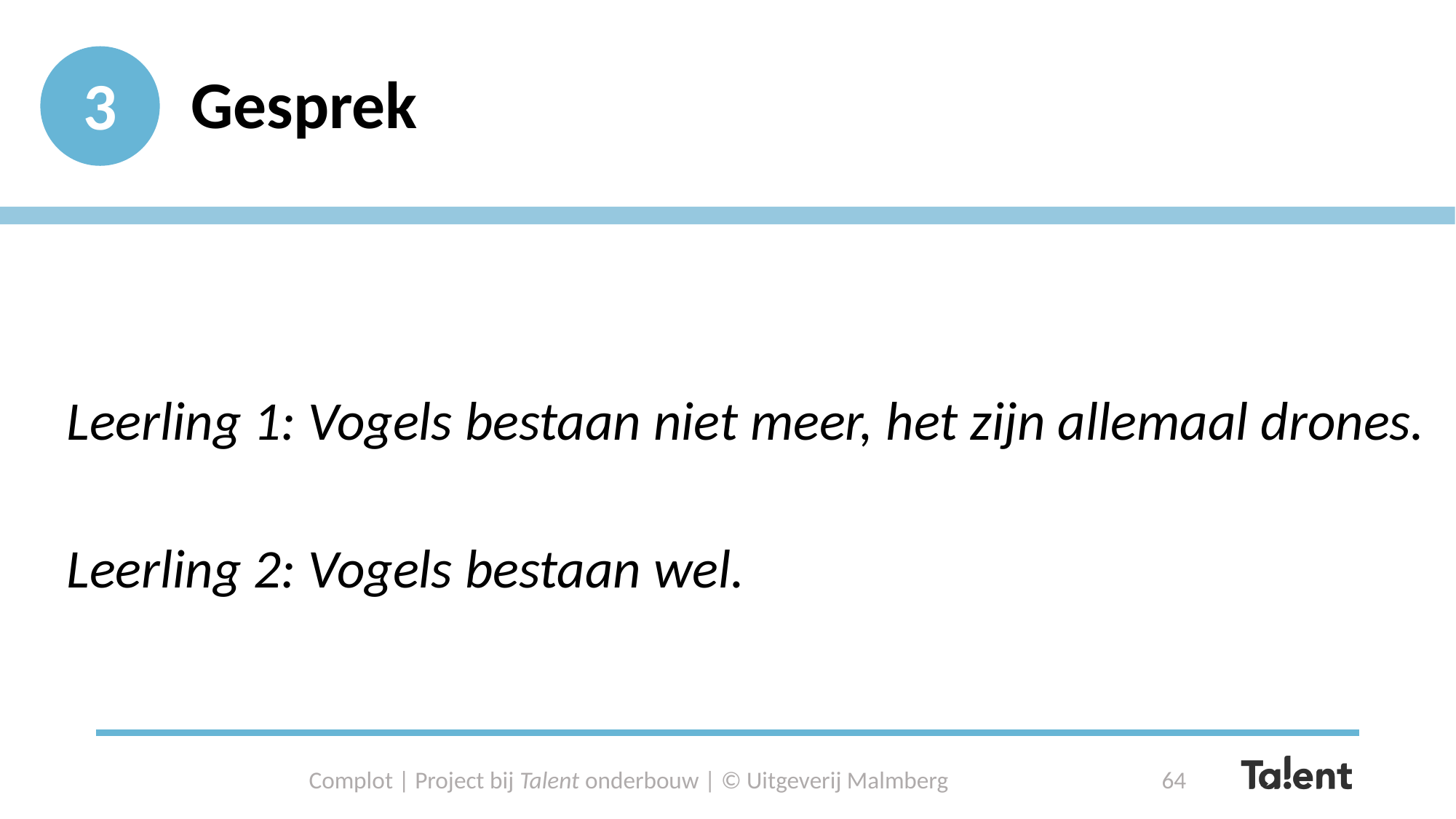

# Gesprek
3

Leerling 1: Vogels bestaan niet meer, het zijn allemaal drones.

Leerling 2: Vogels bestaan wel.
Complot | Project bij Talent onderbouw | © Uitgeverij Malmberg
64